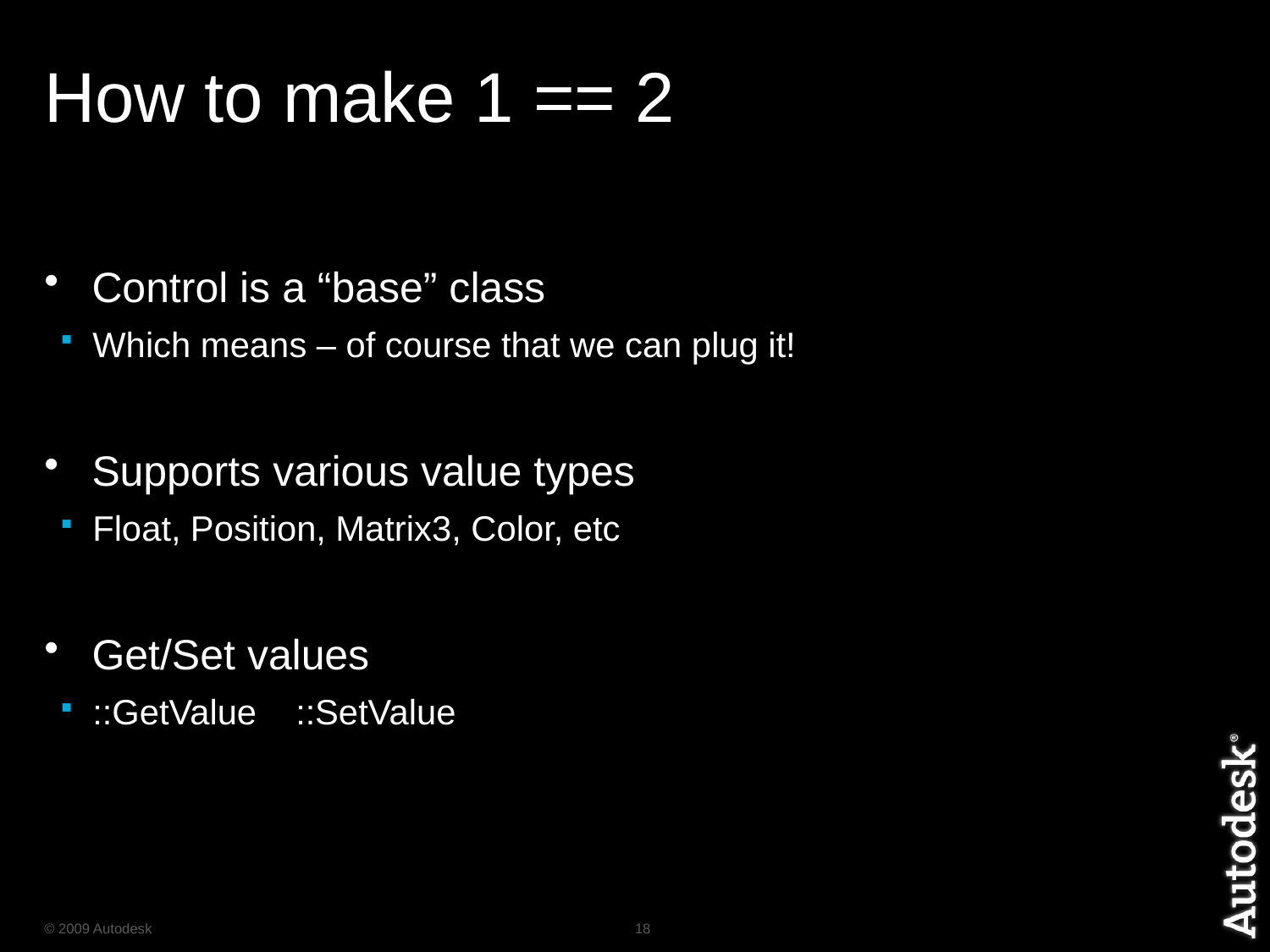

# How to make 1 == 2

Control is a “base” class
Which means – of course that we can plug it!

Supports various value types
Float, Position, Matrix3, Color, etc

Get/Set values
::GetValue    ::SetValue